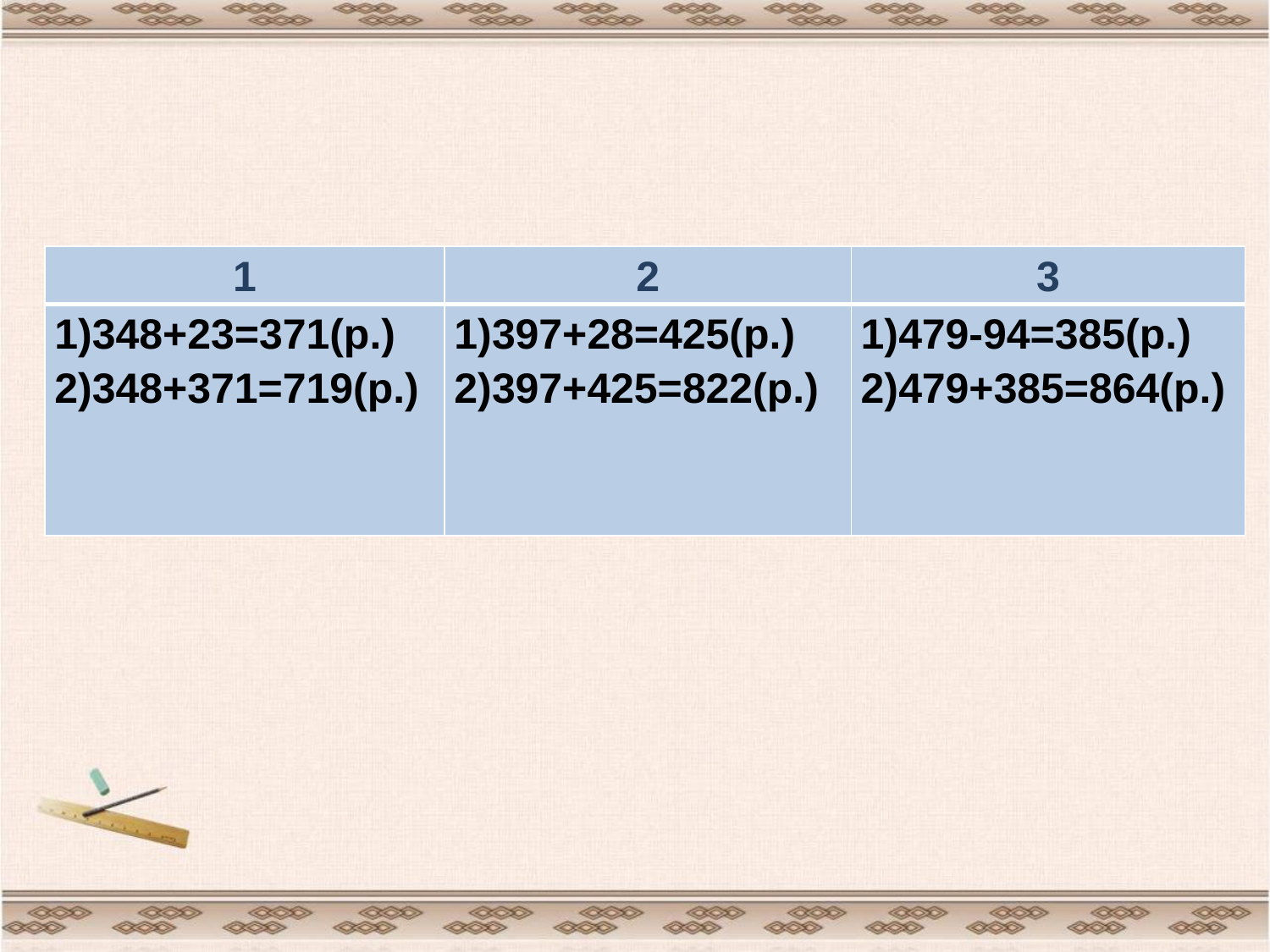

| 1 | 2 | 3 |
| --- | --- | --- |
| 1)348+23=371(р.) 2)348+371=719(р.) | 1)397+28=425(р.) 2)397+425=822(р.) | 1)479-94=385(р.) 2)479+385=864(р.) |